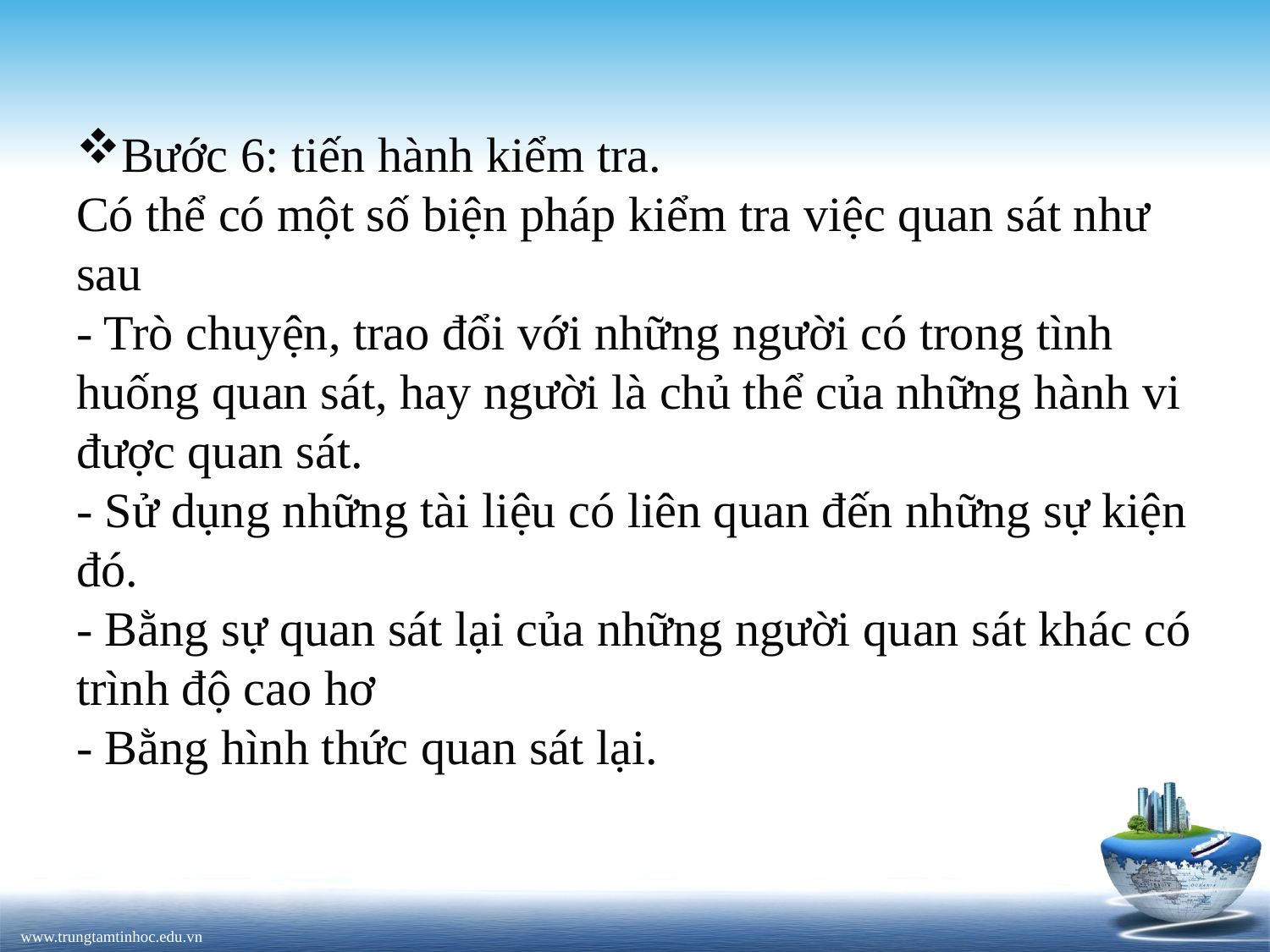

Bước 6: tiến hành kiểm tra.
Có thể có một số biện pháp kiểm tra việc quan sát như sau
- Trò chuyện, trao đổi với những người có trong tình huống quan sát, hay người là chủ thể của những hành vi được quan sát.
- Sử dụng những tài liệu có liên quan đến những sự kiện đó.
- Bằng sự quan sát lại của những người quan sát khác có trình độ cao hơ
- Bằng hình thức quan sát lại.